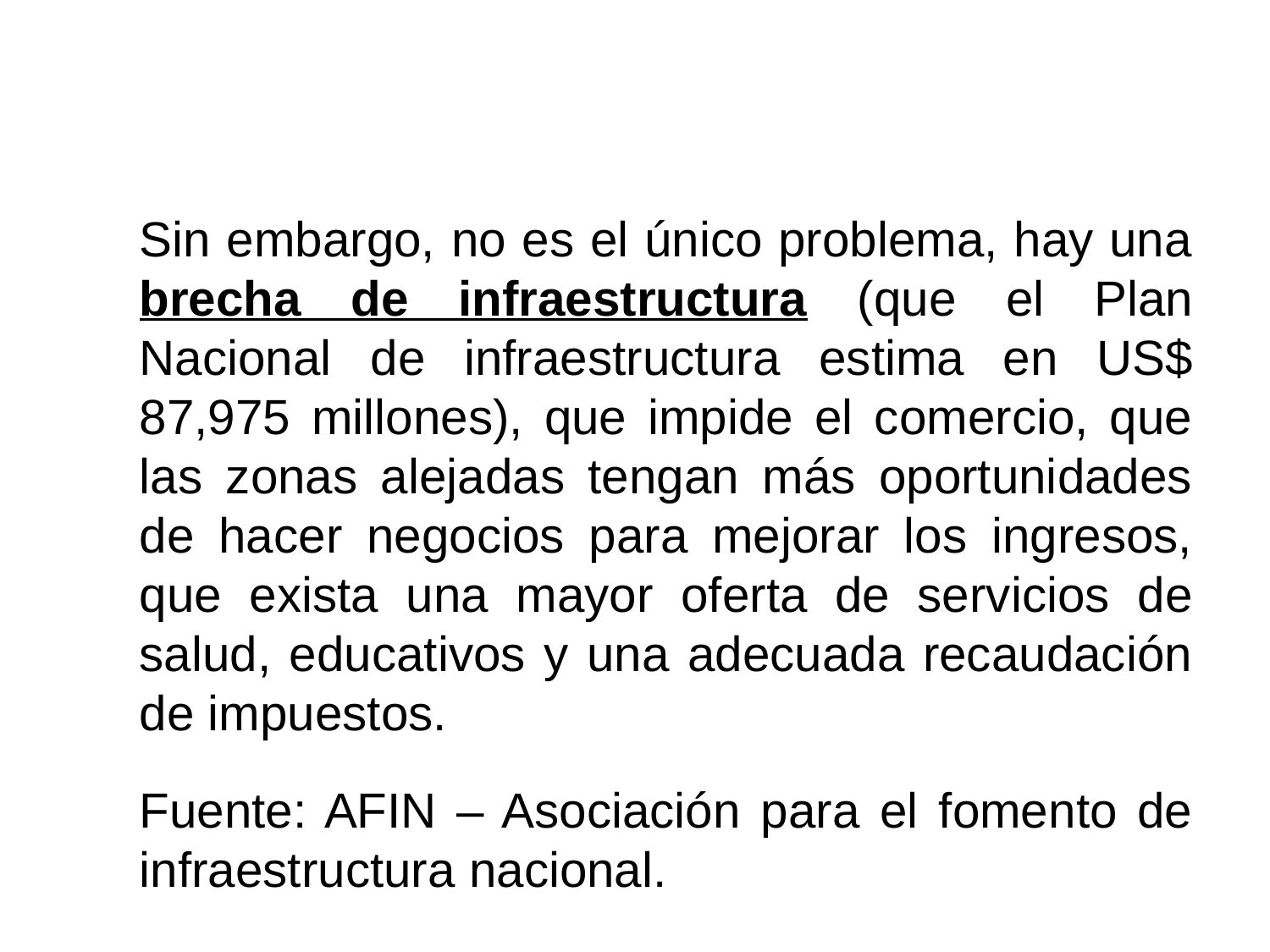

Sin embargo, no es el único problema, hay una brecha de infraestructura (que el Plan Nacional de infraestructura estima en US$ 87,975 millones), que impide el comercio, que las zonas alejadas tengan más oportunidades de hacer negocios para mejorar los ingresos, que exista una mayor oferta de servicios de salud, educativos y una adecuada recaudación de impuestos.

Fuente: AFIN – Asociación para el fomento de infraestructura nacional.